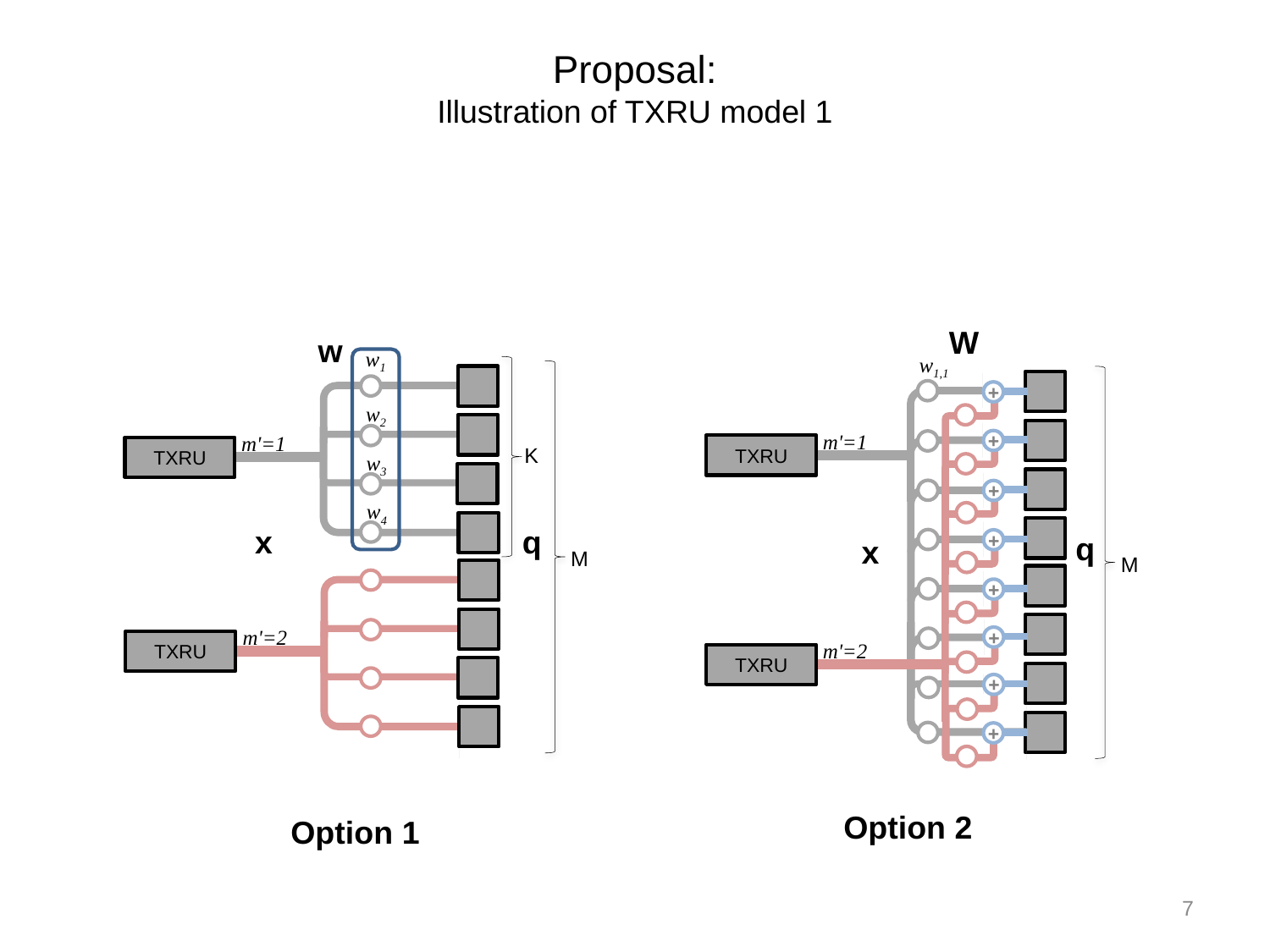

# Proposal: Illustration of TXRU model 1
W
w
w1

w1,1

+

w2

m'=1

m'=1

+

TXRU
K

TXRU

w3

+

w4

x
q

q
x

+
M

M

+

m'=2

+

m'=2
TXRU

TXRU

+

+

Option 2
Option 1
7